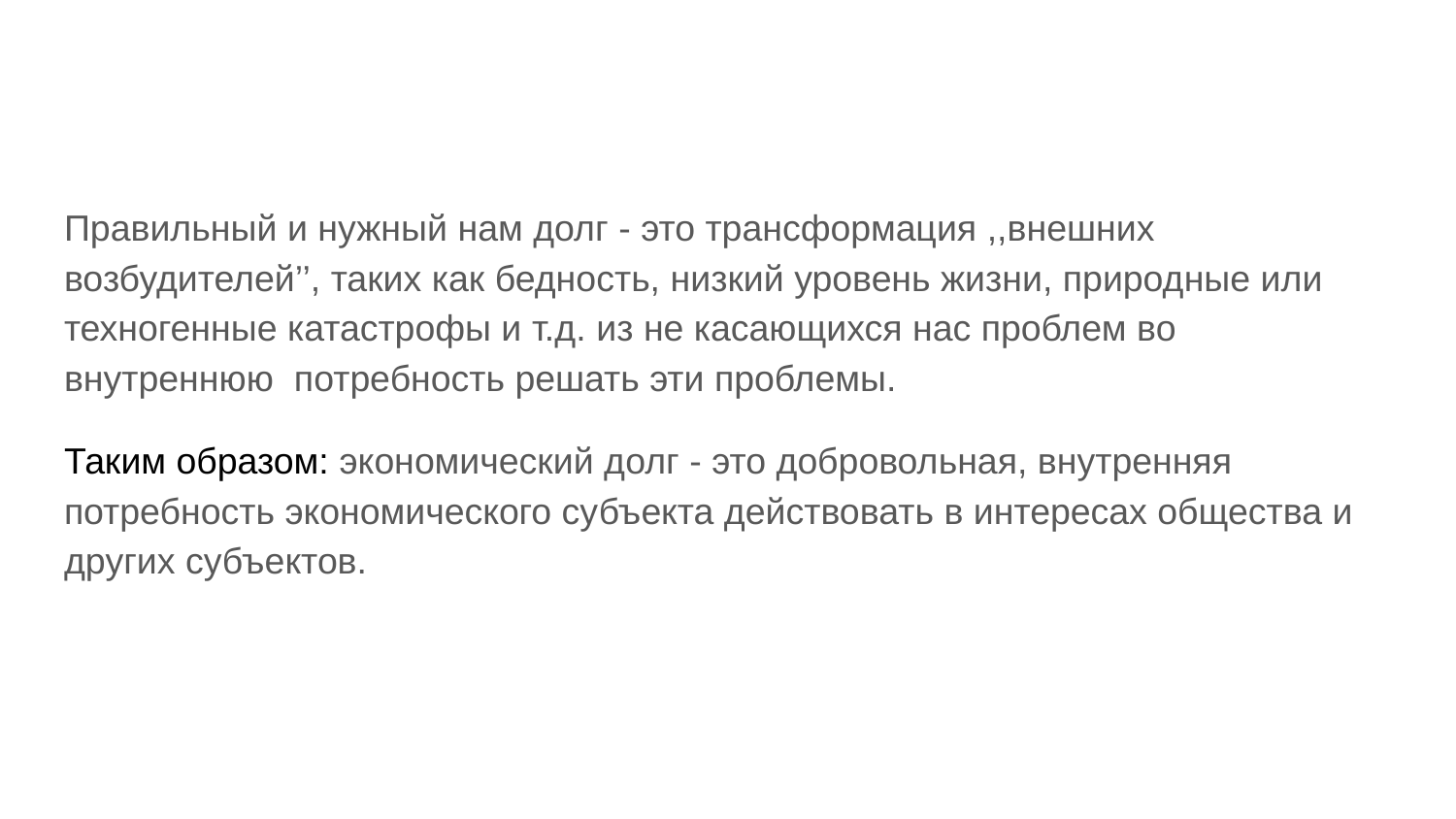

#
Правильный и нужный нам долг - это трансформация ,,внешних возбудителей’’, таких как бедность, низкий уровень жизни, природные или техногенные катастрофы и т.д. из не касающихся нас проблем во внутреннюю  потребность решать эти проблемы.
Таким образом: экономический долг - это добровольная, внутренняя потребность экономического субъекта действовать в интересах общества и других субъектов.